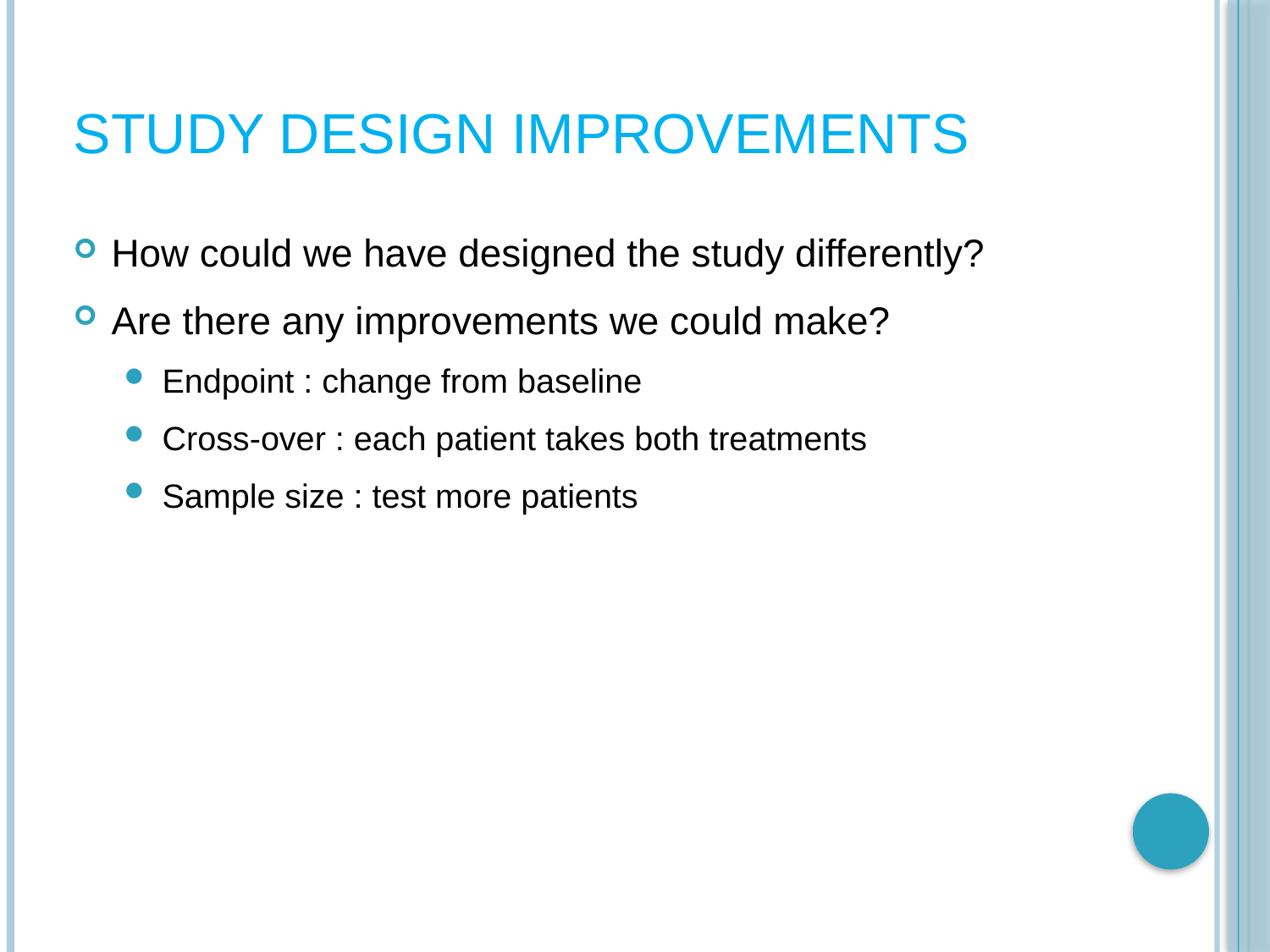

# Study Design Improvements
How could we have designed the study differently?
Are there any improvements we could make?
Endpoint : change from baseline
Cross-over : each patient takes both treatments
Sample size : test more patients